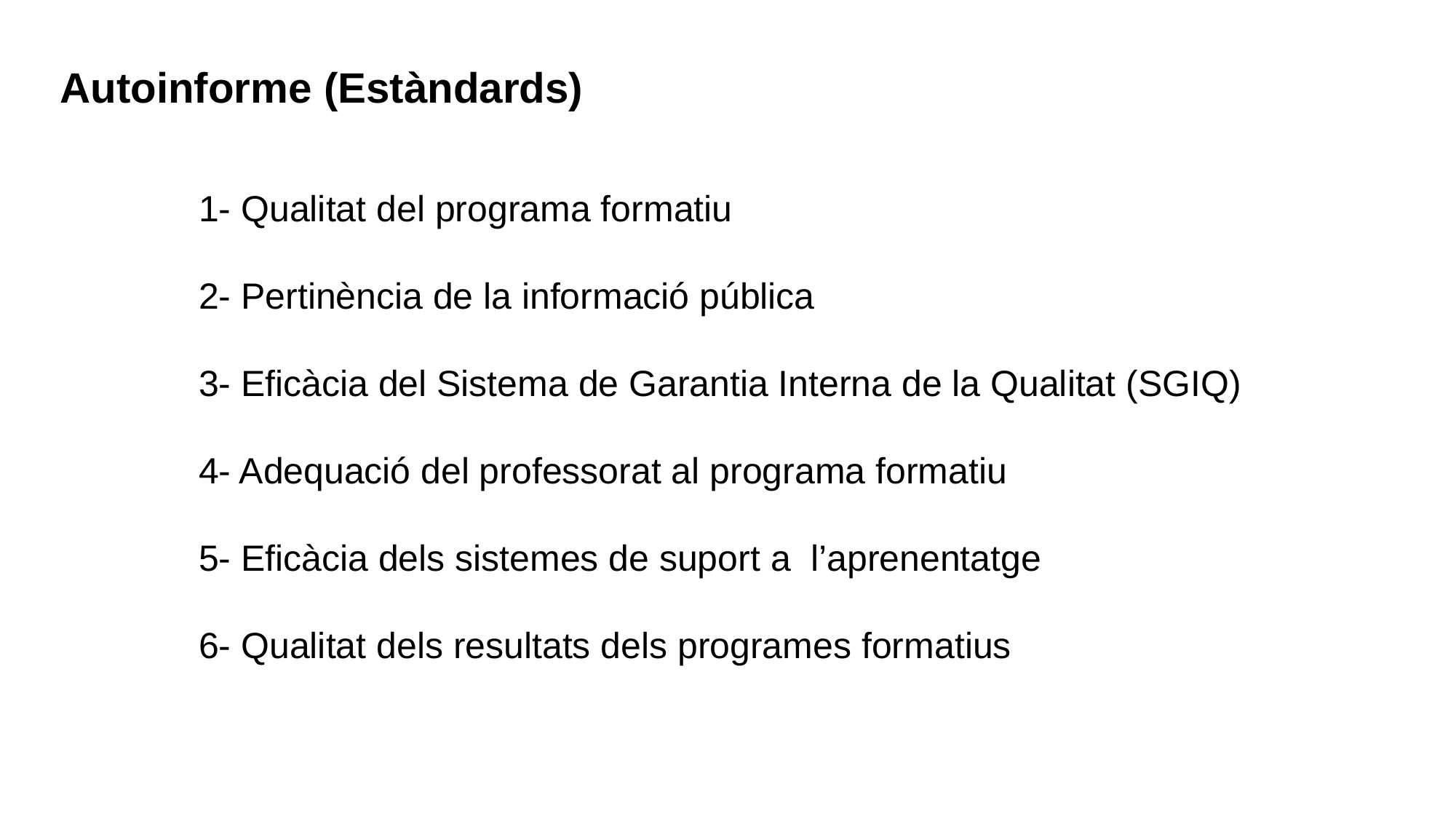

Autoinforme (Estàndards)

1- Qualitat del programa formatiu

2- Pertinència de la informació pública

3- Eficàcia del Sistema de Garantia Interna de la Qualitat (SGIQ)

4- Adequació del professorat al programa formatiu

5- Eficàcia dels sistemes de suport a  l’aprenentatge

6- Qualitat dels resultats dels programes formatius